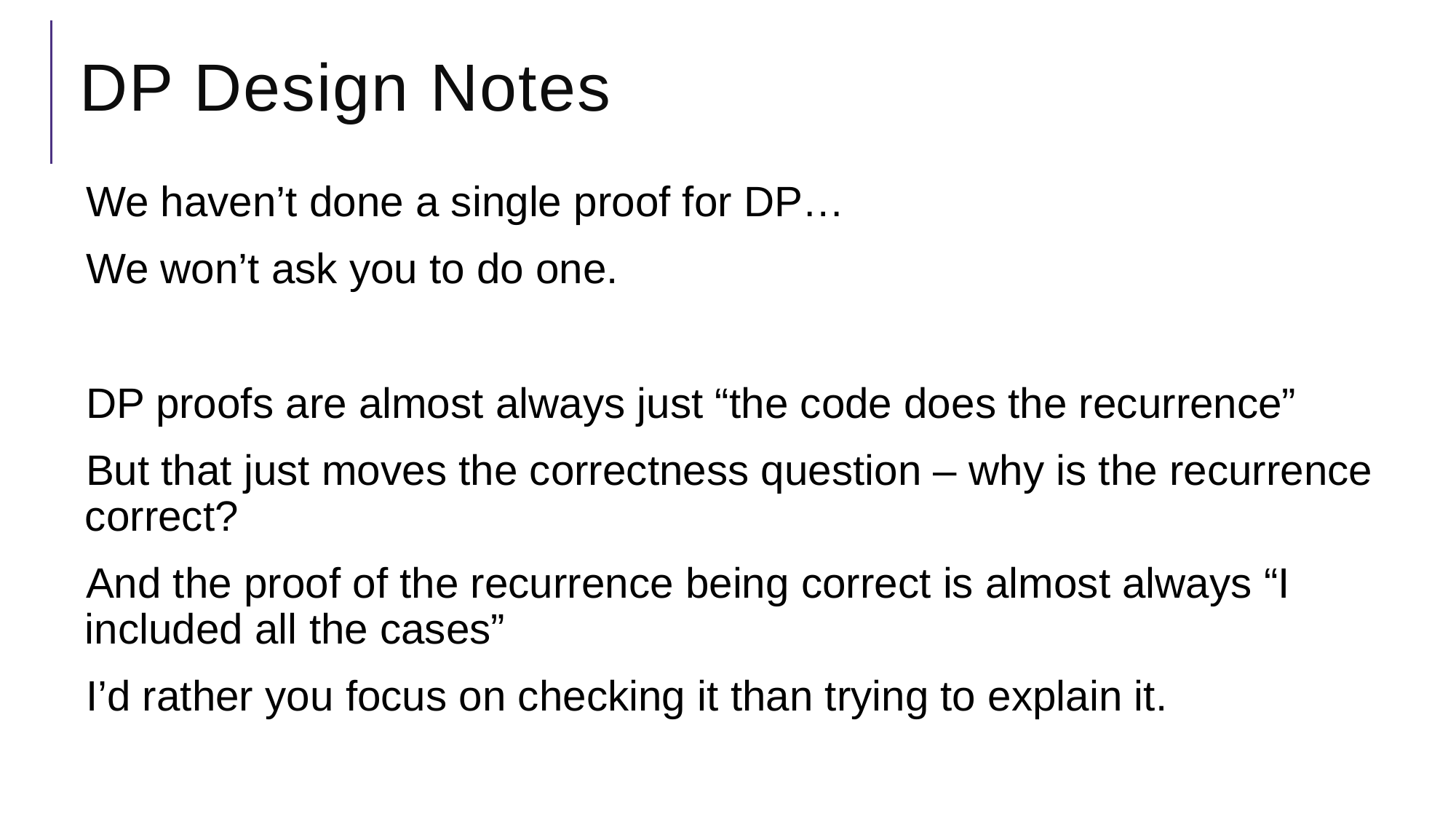

# DP Design Notes
We haven’t done a single proof for DP…
We won’t ask you to do one.

DP proofs are almost always just “the code does the recurrence”
But that just moves the correctness question – why is the recurrence correct?
And the proof of the recurrence being correct is almost always “I included all the cases”
I’d rather you focus on checking it than trying to explain it.